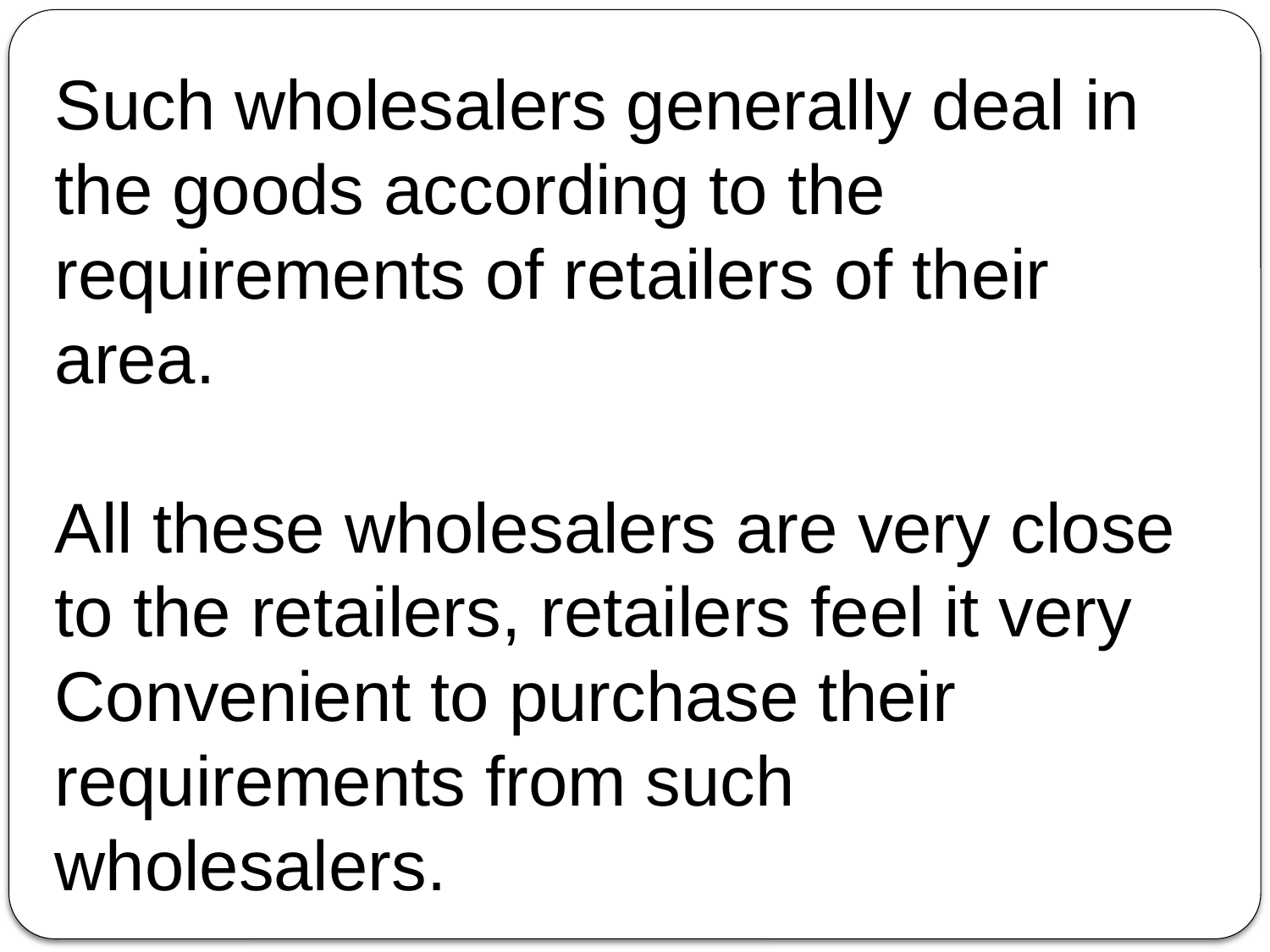

Such wholesalers generally deal in the goods according to the requirements of retailers of their area.

All these wholesalers are very close to the retailers, retailers feel it very Convenient to purchase their requirements from such wholesalers.